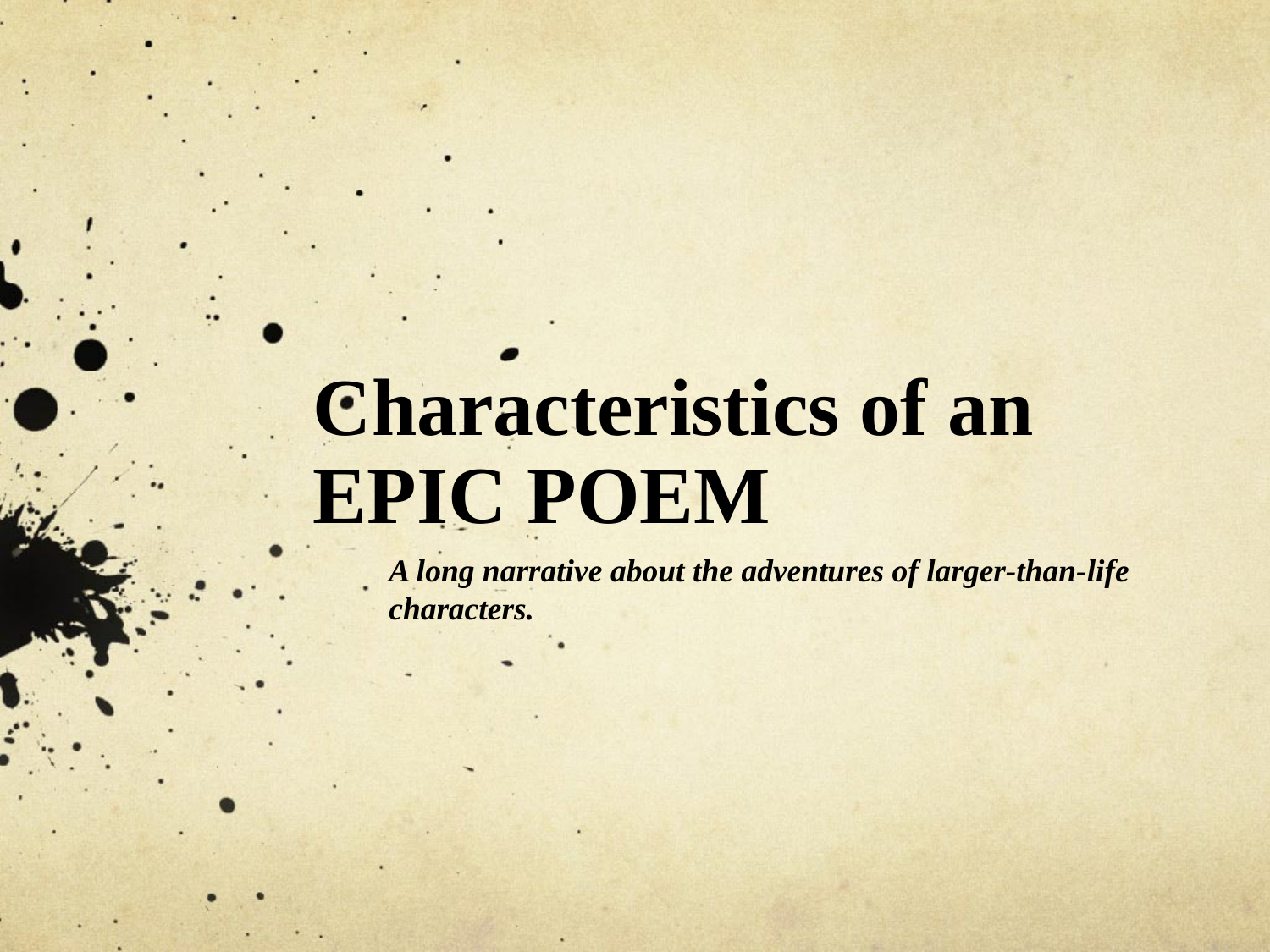

# Characteristics of an EPIC POEM
A long narrative about the adventures of larger-than-life characters.